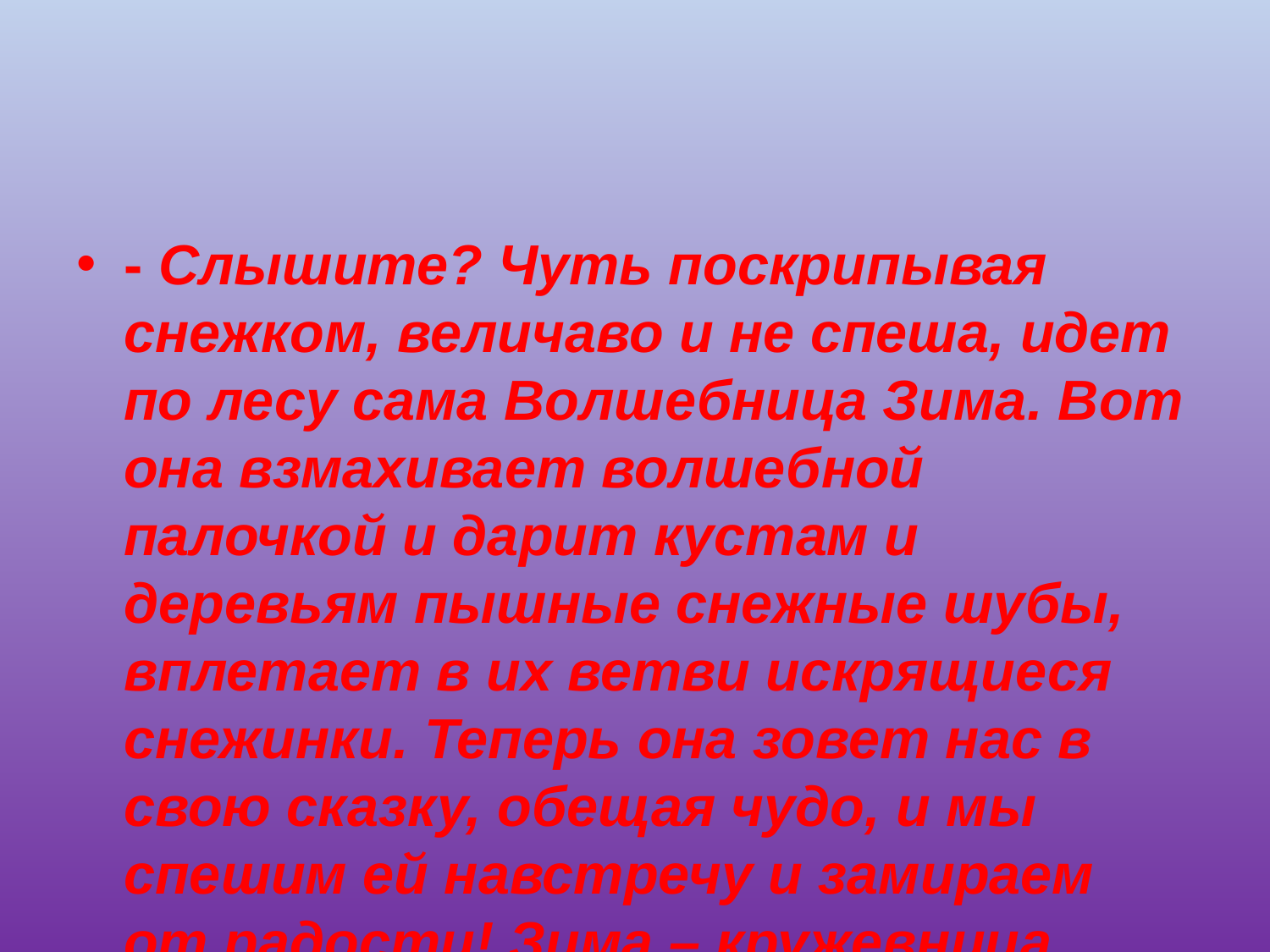

- Слышите? Чуть поскрипывая снежком, величаво и не спеша, идет по лесу сама Волшебница Зима. Вот она взмахивает волшебной палочкой и дарит кустам и деревьям пышные снежные шубы, вплетает в их ветви искрящиеся снежинки. Теперь она зовет нас в свою сказку, обещая чудо, и мы спешим ей навстречу и замираем от радости! Зима – кружевница весь лес нарядила!